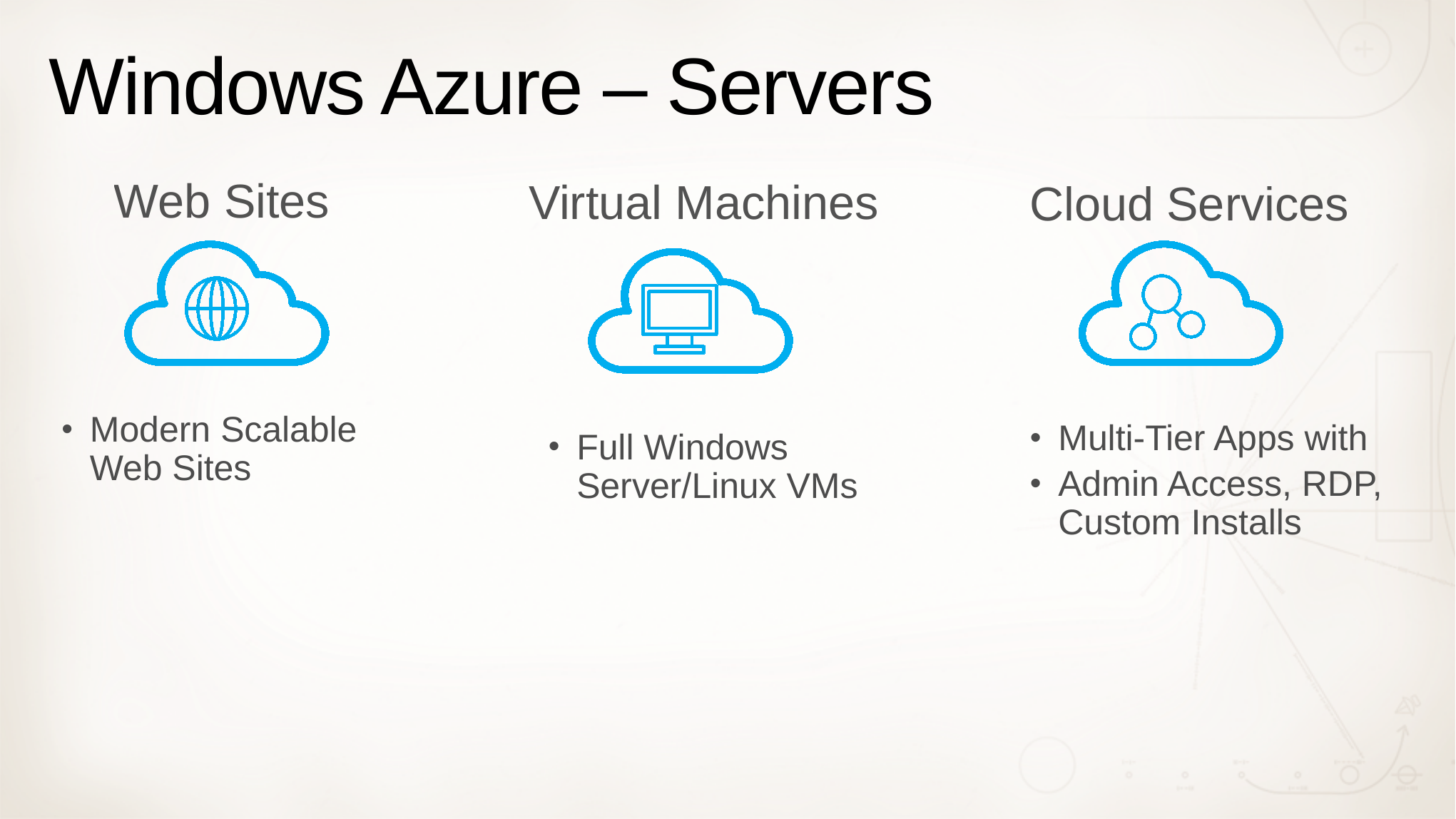

# Windows Azure – Servers
Web Sites
Virtual Machines
Cloud Services

Modern Scalable Web Sites
Multi-Tier Apps with
Admin Access, RDP, Custom Installs
Full Windows Server/Linux VMs